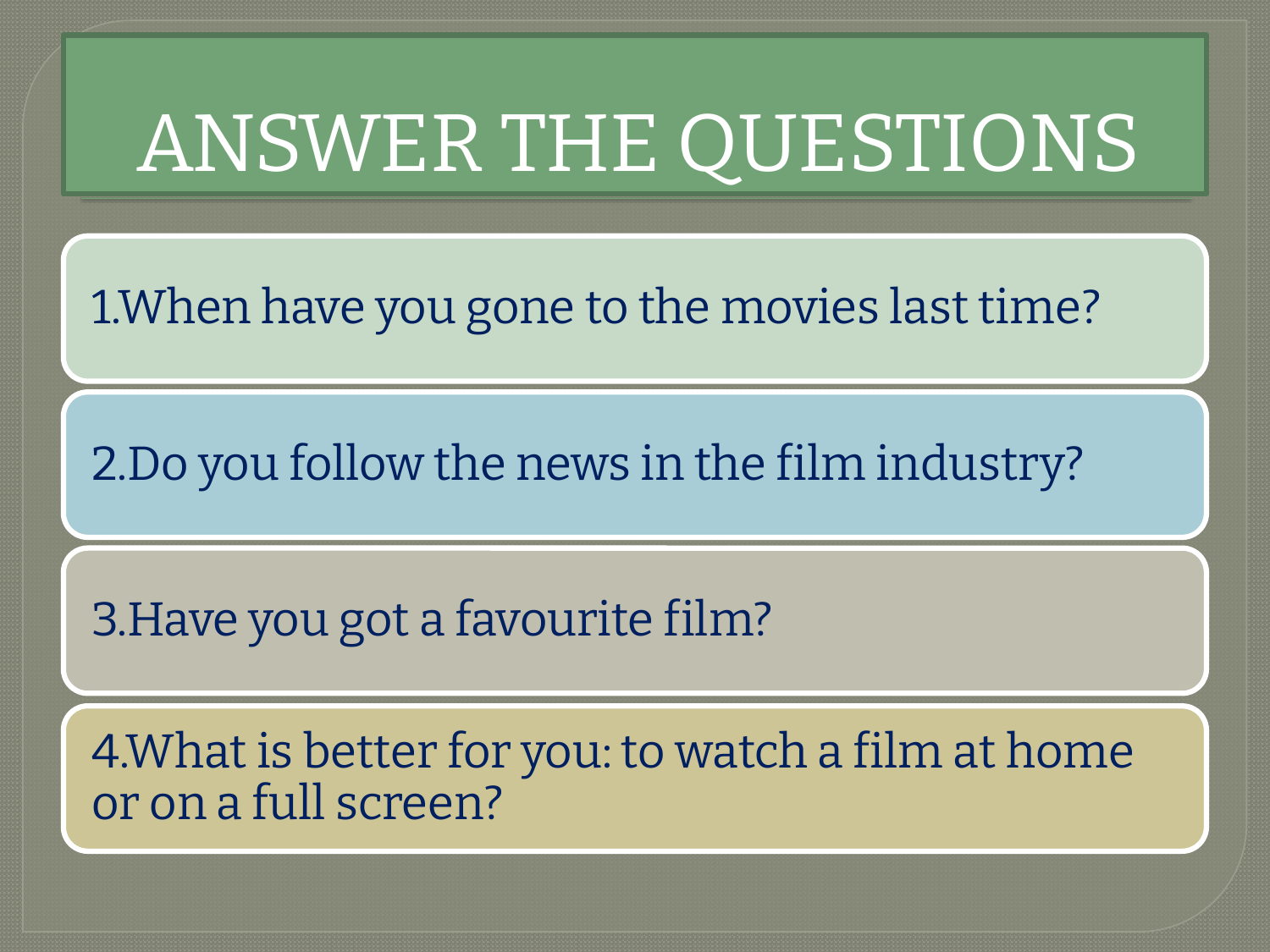

# ANSWER THE QUESTIONS
1.When have you gone to the movies last time?
2.Do you follow the news in the film industry?
3.Have you got a favourite film?
4.What is better for you: to watch a film at home or on a full screen?